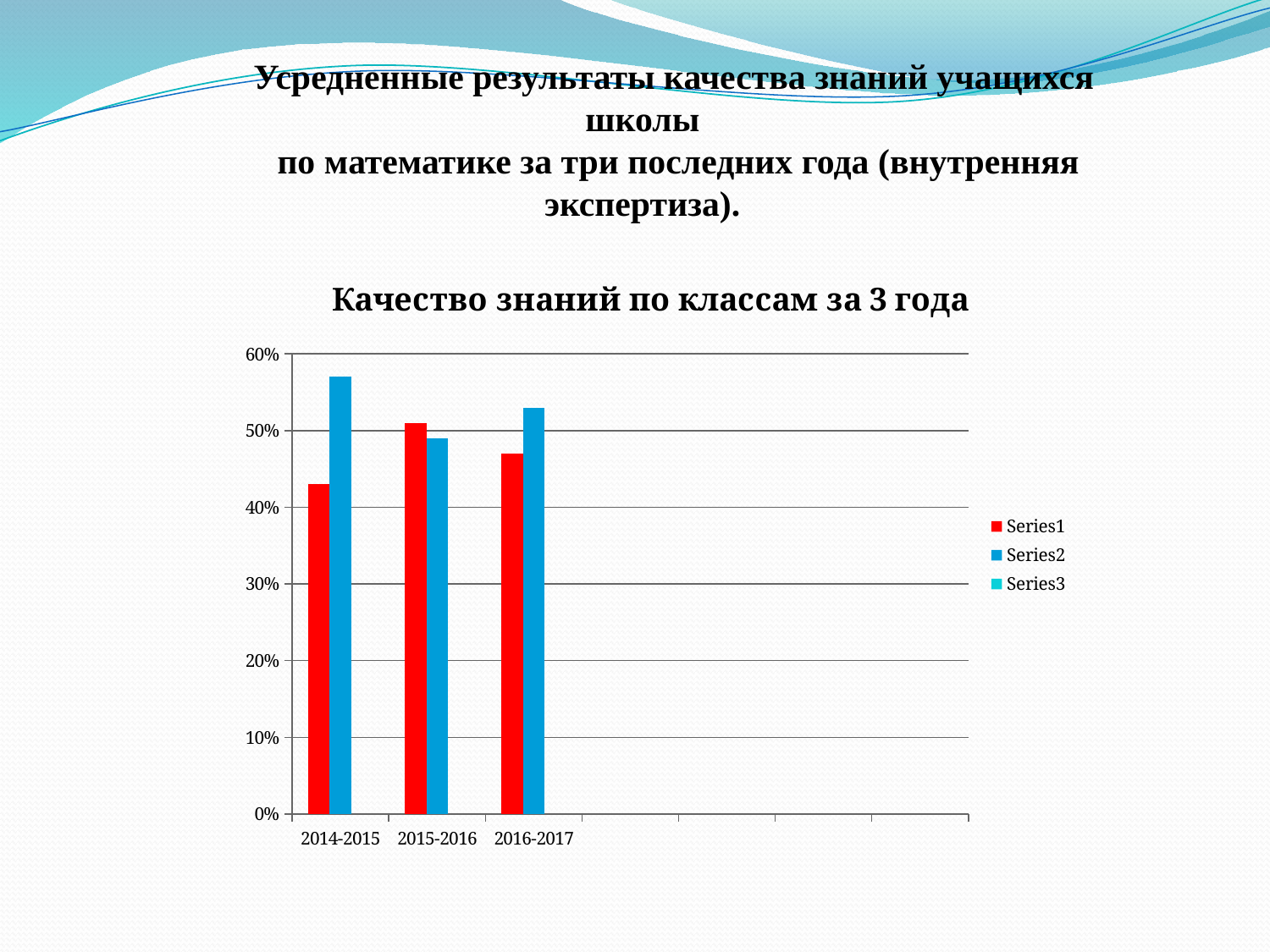

Усредненные результаты качества знаний учащихся школы
 по математике за три последних года (внутренняя экспертиза).

[unsupported chart]